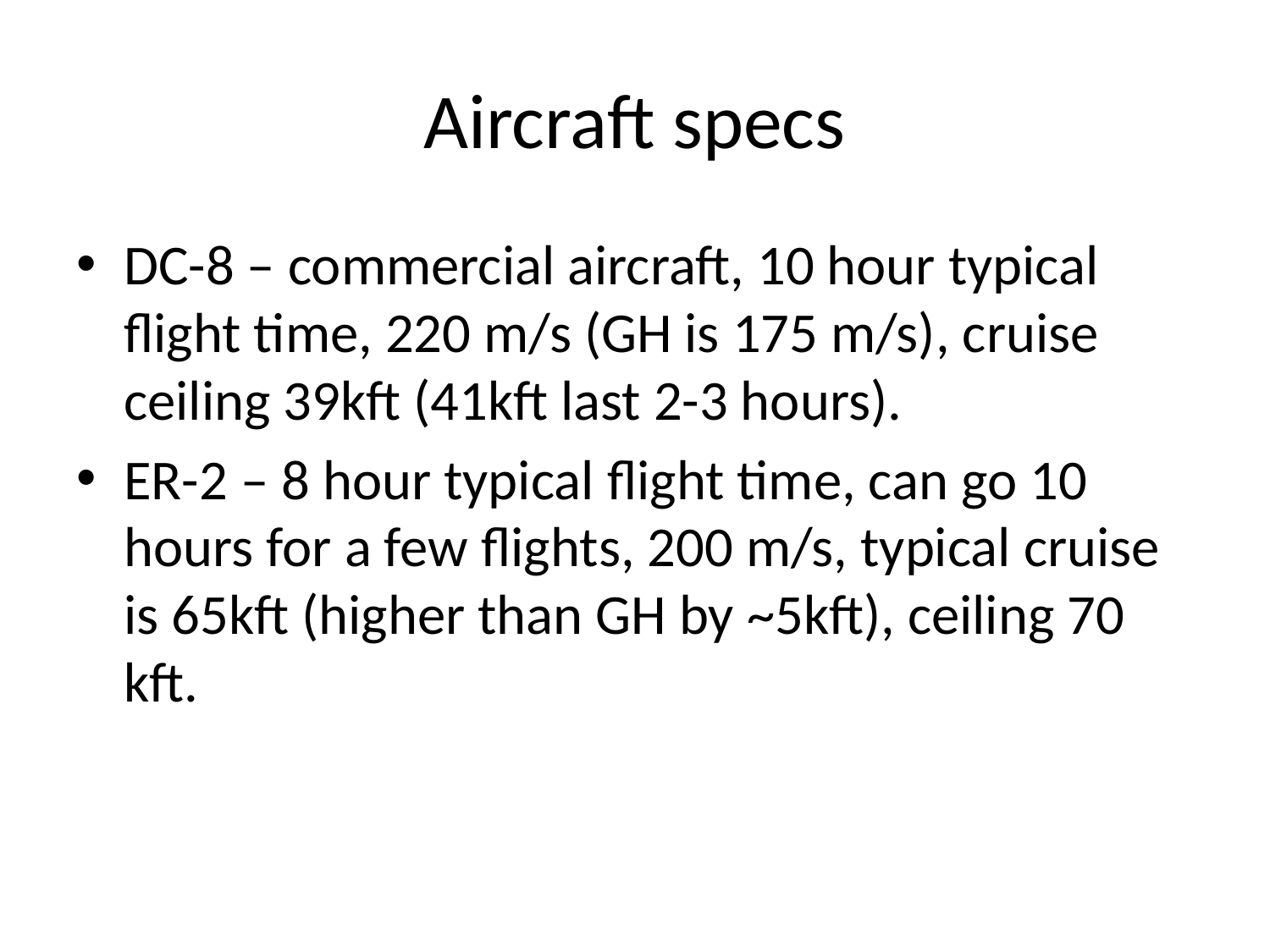

# Aircraft specs
DC-8 – commercial aircraft, 10 hour typical flight time, 220 m/s (GH is 175 m/s), cruise ceiling 39kft (41kft last 2-3 hours).
ER-2 – 8 hour typical flight time, can go 10 hours for a few flights, 200 m/s, typical cruise is 65kft (higher than GH by ~5kft), ceiling 70 kft.